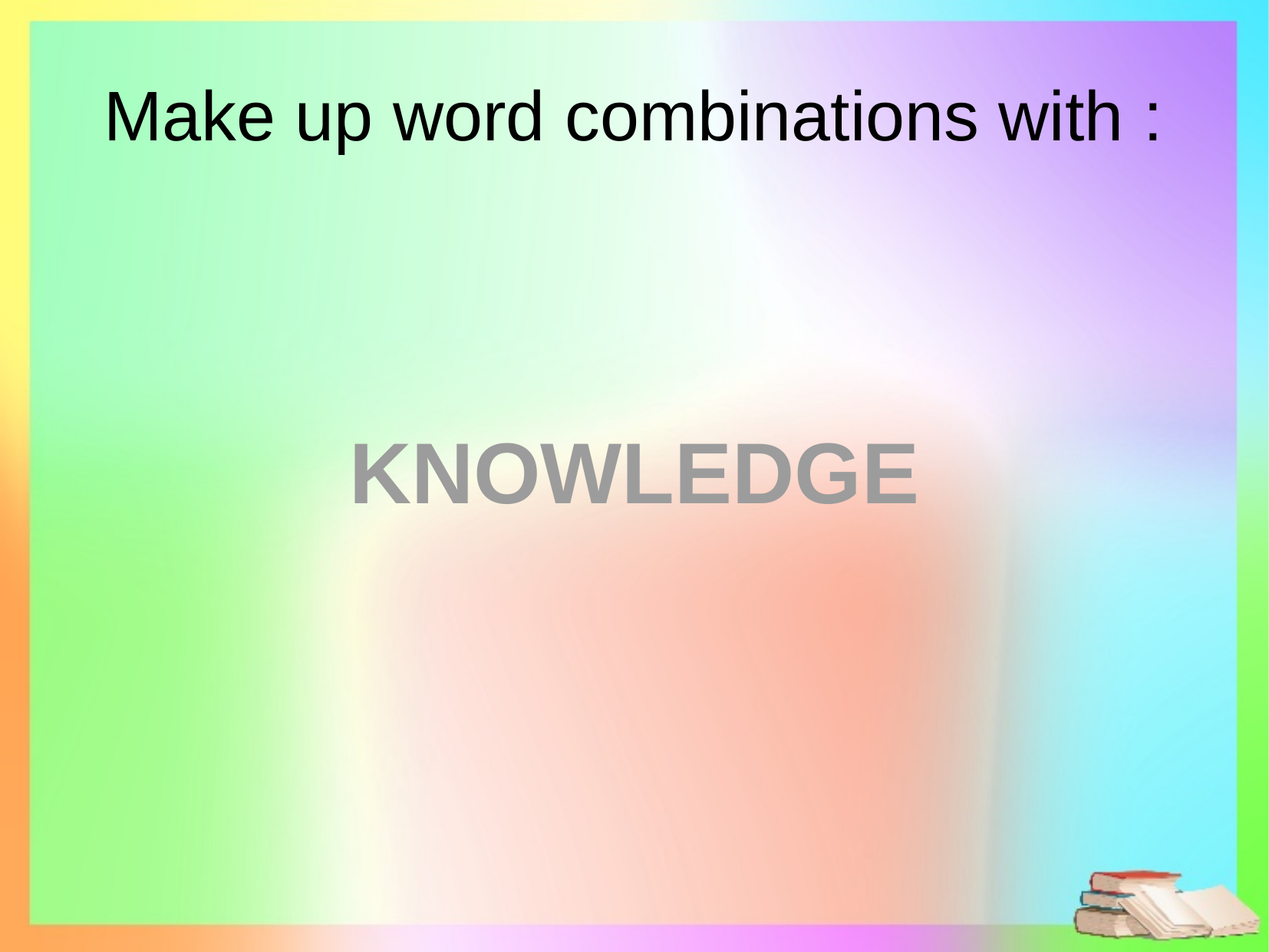

# Make up word combinations with :

KNOWLEDGE